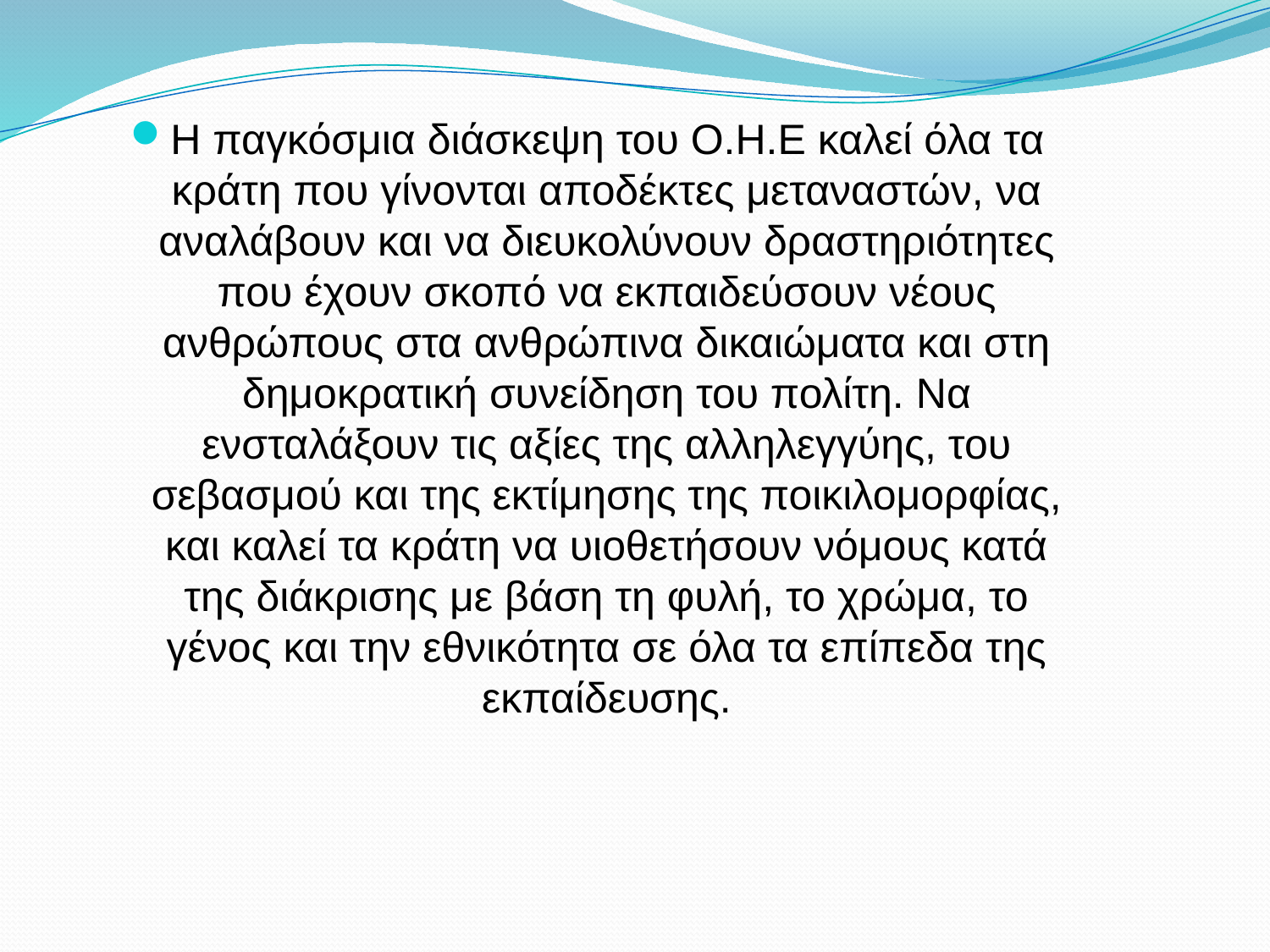

Η παγκόσμια διάσκεψη του Ο.Η.Ε καλεί όλα τα κράτη που γίνονται αποδέκτες μεταναστών, να αναλάβουν και να διευκολύνουν δραστηριότητες που έχουν σκοπό να εκπαιδεύσουν νέους ανθρώπους στα ανθρώπινα δικαιώματα και στη δημοκρατική συνείδηση του πολίτη. Να ενσταλάξουν τις αξίες της αλληλεγγύης, του σεβασμού και της εκτίμησης της ποικιλομορφίας, και καλεί τα κράτη να υιοθετήσουν νόμους κατά της διάκρισης με βάση τη φυλή, το χρώμα, το γένος και την εθνικότητα σε όλα τα επίπεδα της εκπαίδευσης.